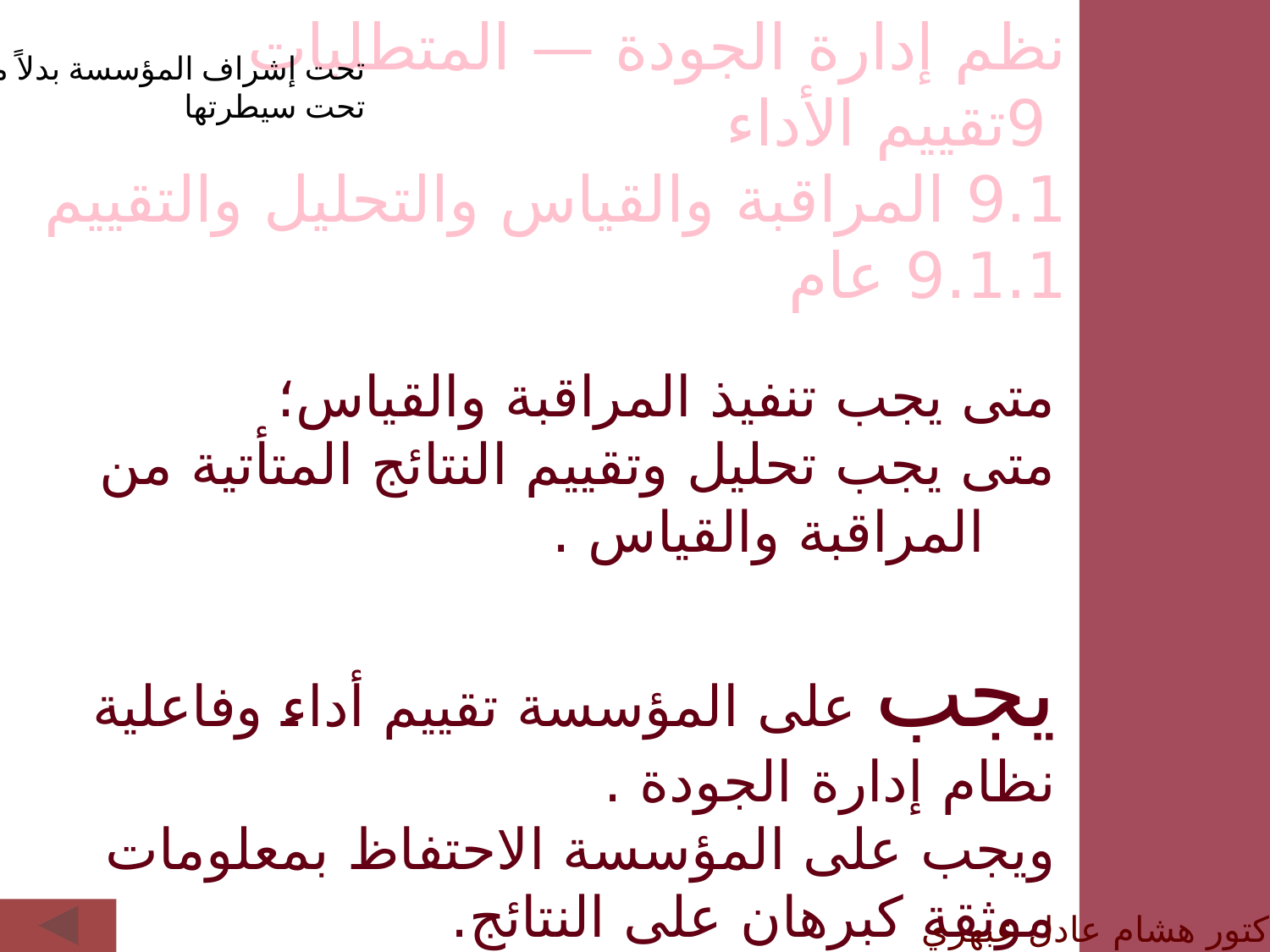

نظم إدارة الجودة — المتطلبات
 9تقييم الأداء
9.1 المراقبة والقياس والتحليل والتقييم
9.1.1 عام

تحت إشراف المؤسسة بدلاً من
تحت سيطرتها
متى يجب تنفيذ المراقبة والقياس؛
متى يجب تحليل وتقييم النتائج المتأتية من المراقبة والقياس .

يجب على المؤسسة تقييم أداء وفاعلية نظام إدارة الجودة .
ويجب على المؤسسة الاحتفاظ بمعلومات موثقة كبرهان على النتائج.

الدكتور هشام عادل عبهري